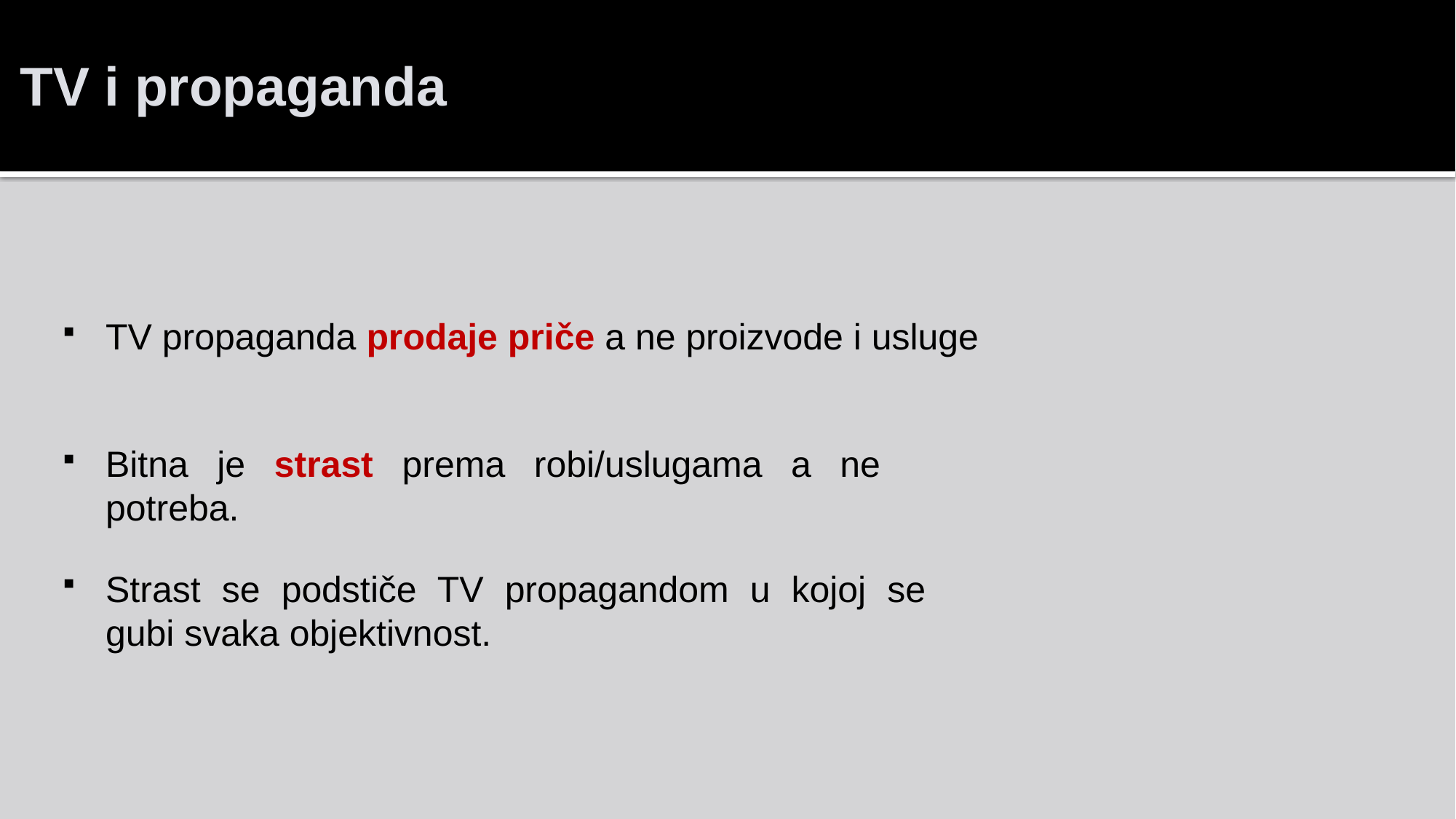

# TV i propaganda

TV propaganda prodaje priče a ne proizvode i usluge

Bitna je strast prema robi/uslugama a ne potreba.

Strast se podstiče TV propagandom u kojoj se gubi svaka objektivnost.